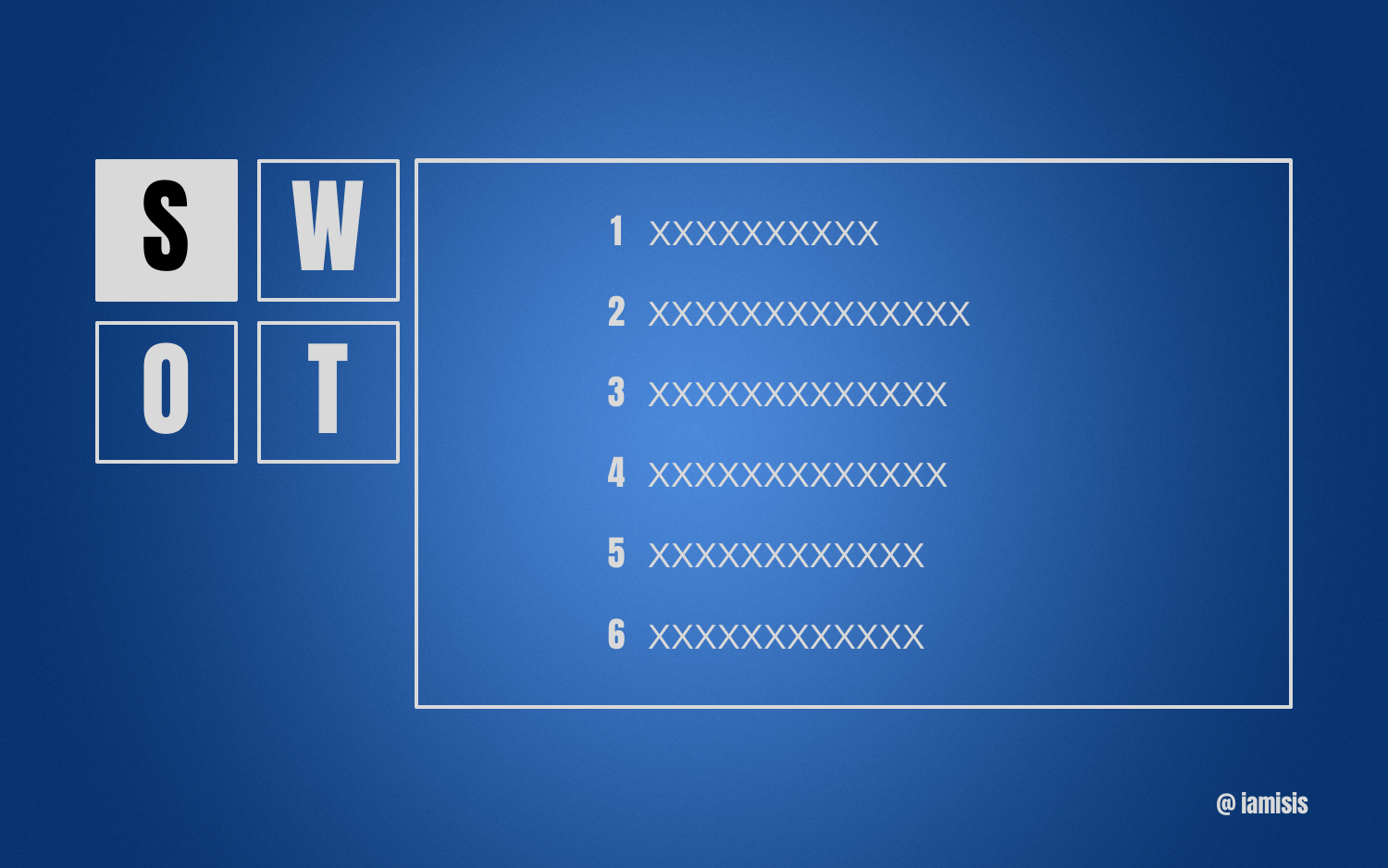

W

S

O

T

1
XXXXXXXXXX
2
XXXXXXXXXXXXXX
3
XXXXXXXXXXXXX
4
XXXXXXXXXXXXX
5
XXXXXXXXXXXX
6
XXXXXXXXXXXX
@ iamisis